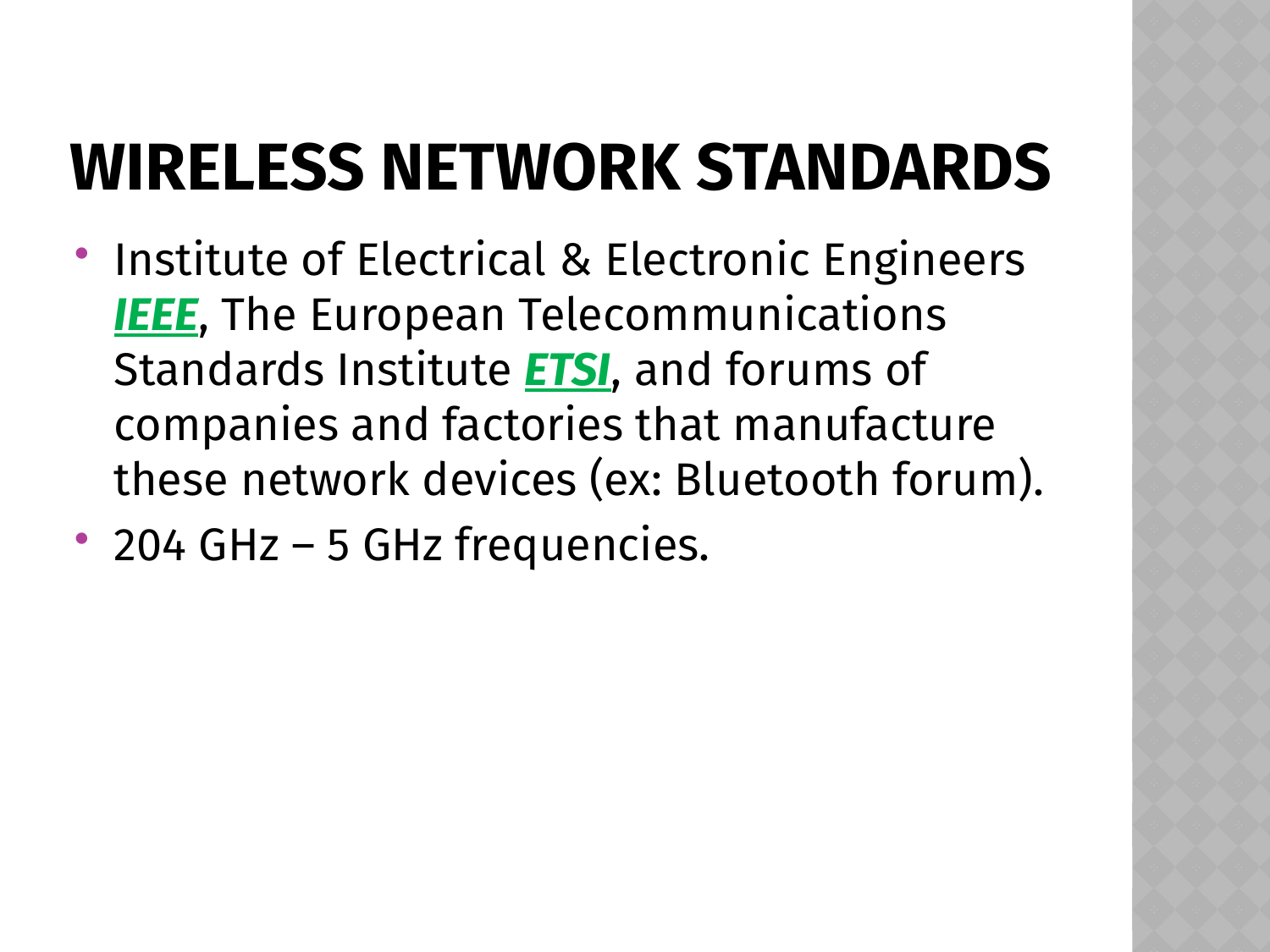

# wireless network standards
Institute of Electrical & Electronic Engineers IEEE, The European Telecommunications Standards Institute ETSI, and forums of companies and factories that manufacture these network devices (ex: Bluetooth forum).
204 GHz – 5 GHz frequencies.